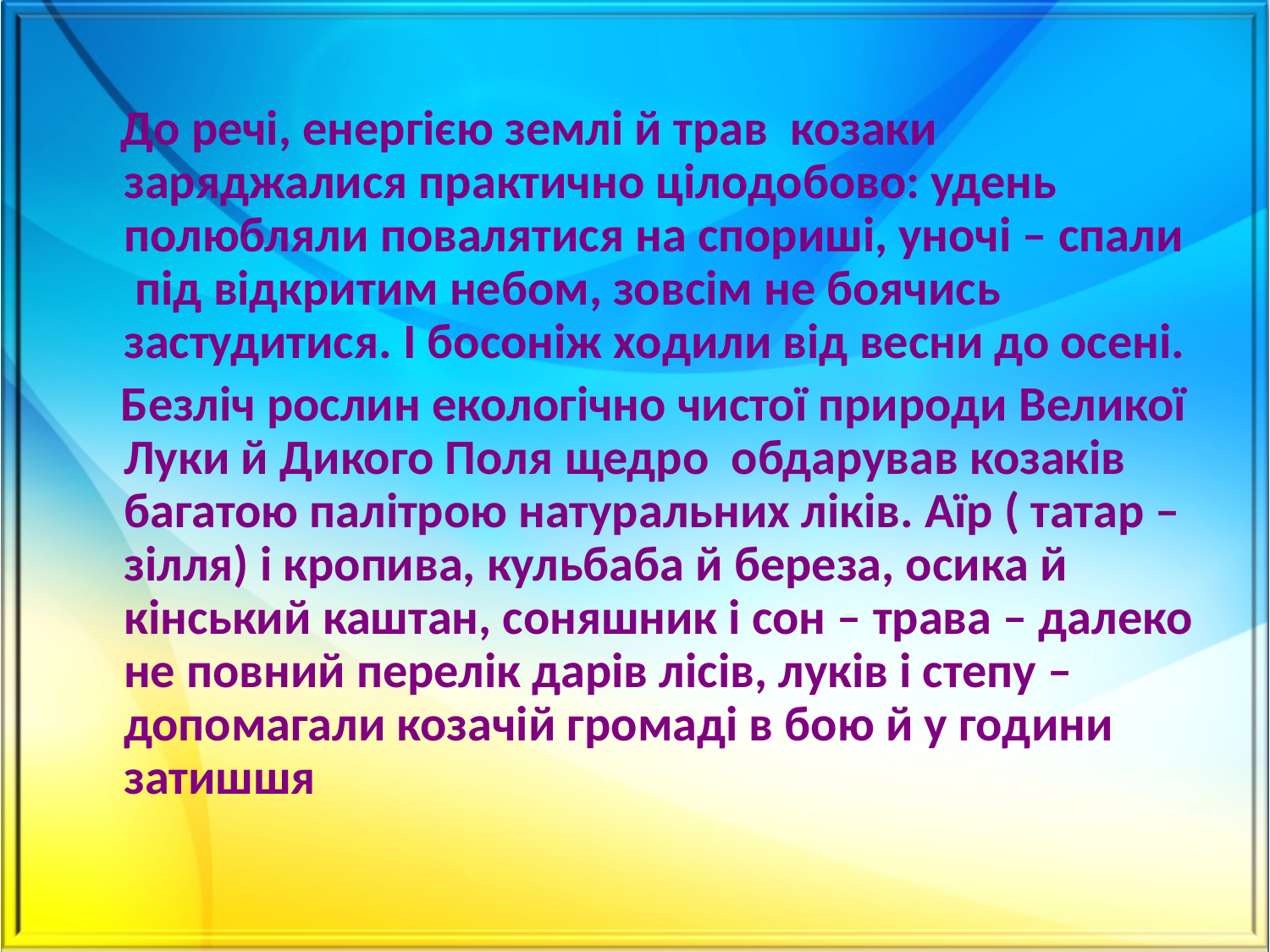

До речі, енергією землі й трав  козаки заряджалися практично цілодобово: удень полюбляли повалятися на спориші, уночі – спали  під відкритим небом, зовсім не боячись застудитися. І босоніж ходили від весни до осені.
    Безліч рослин екологічно чистої природи Великої Луки й Дикого Поля щедро  обдарував козаків багатою палітрою натуральних ліків. Аїр ( татар – зілля) і кропива, кульбаба й береза, осика й кінський каштан, соняшник і сон – трава – далеко не повний перелік дарів лісів, луків і степу – допомагали козачій громаді в бою й у години затишшя